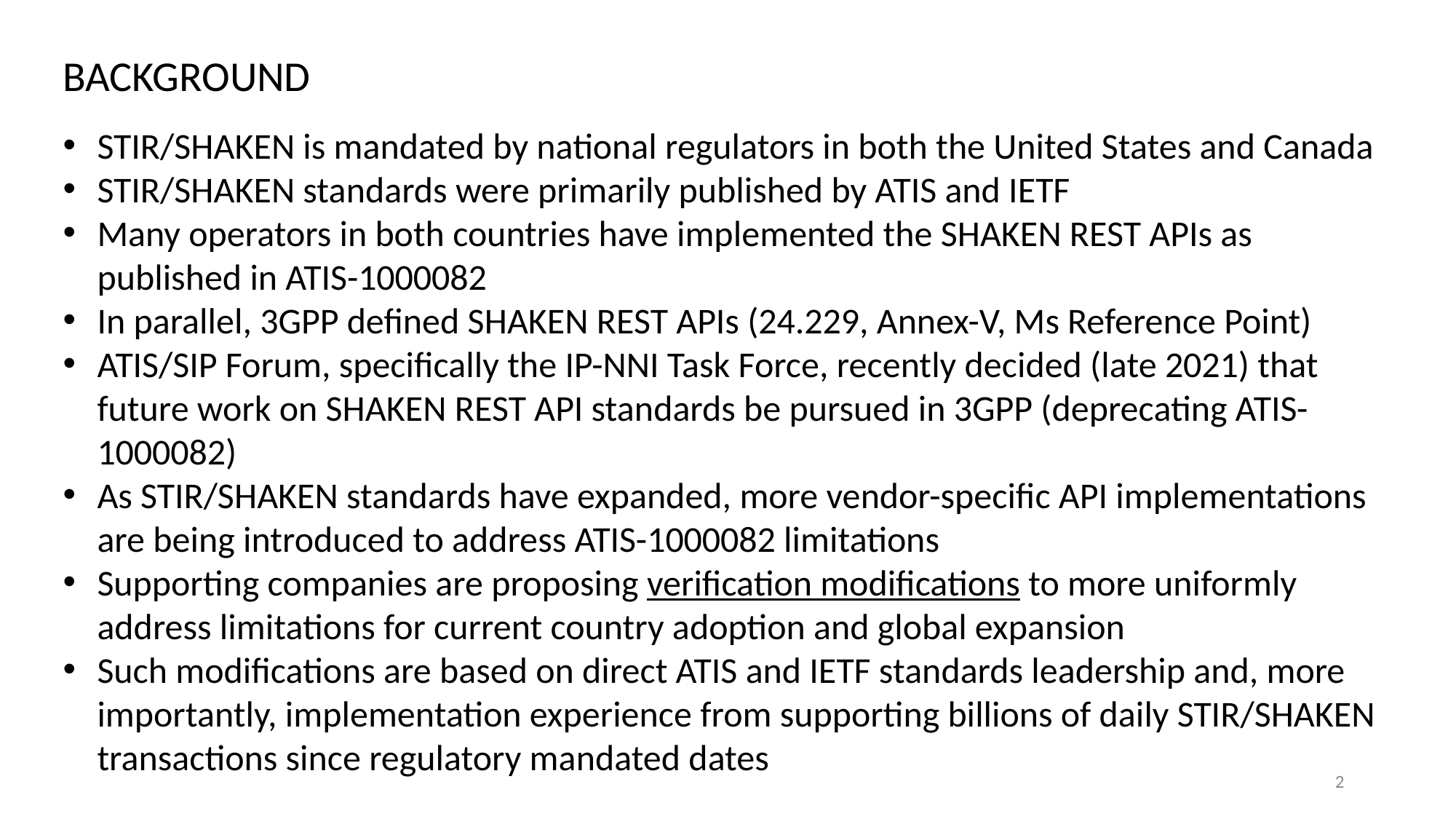

Background
STIR/SHAKEN is mandated by national regulators in both the United States and Canada
STIR/SHAKEN standards were primarily published by ATIS and IETF
Many operators in both countries have implemented the SHAKEN REST APIs as  published in ATIS-1000082
In parallel, 3GPP defined SHAKEN REST APIs (24.229, Annex-V, Ms Reference Point)
ATIS/SIP Forum, specifically the IP-NNI Task Force, recently decided (late 2021) that future work on SHAKEN REST API standards be pursued in 3GPP (deprecating ATIS-1000082)
As STIR/SHAKEN standards have expanded, more vendor-specific API implementations are being introduced to address ATIS-1000082 limitations
Supporting companies are proposing verification modifications to more uniformly address limitations for current country adoption and global expansion
Such modifications are based on direct ATIS and IETF standards leadership and, more importantly, implementation experience from supporting billions of daily STIR/SHAKEN transactions since regulatory mandated dates
2